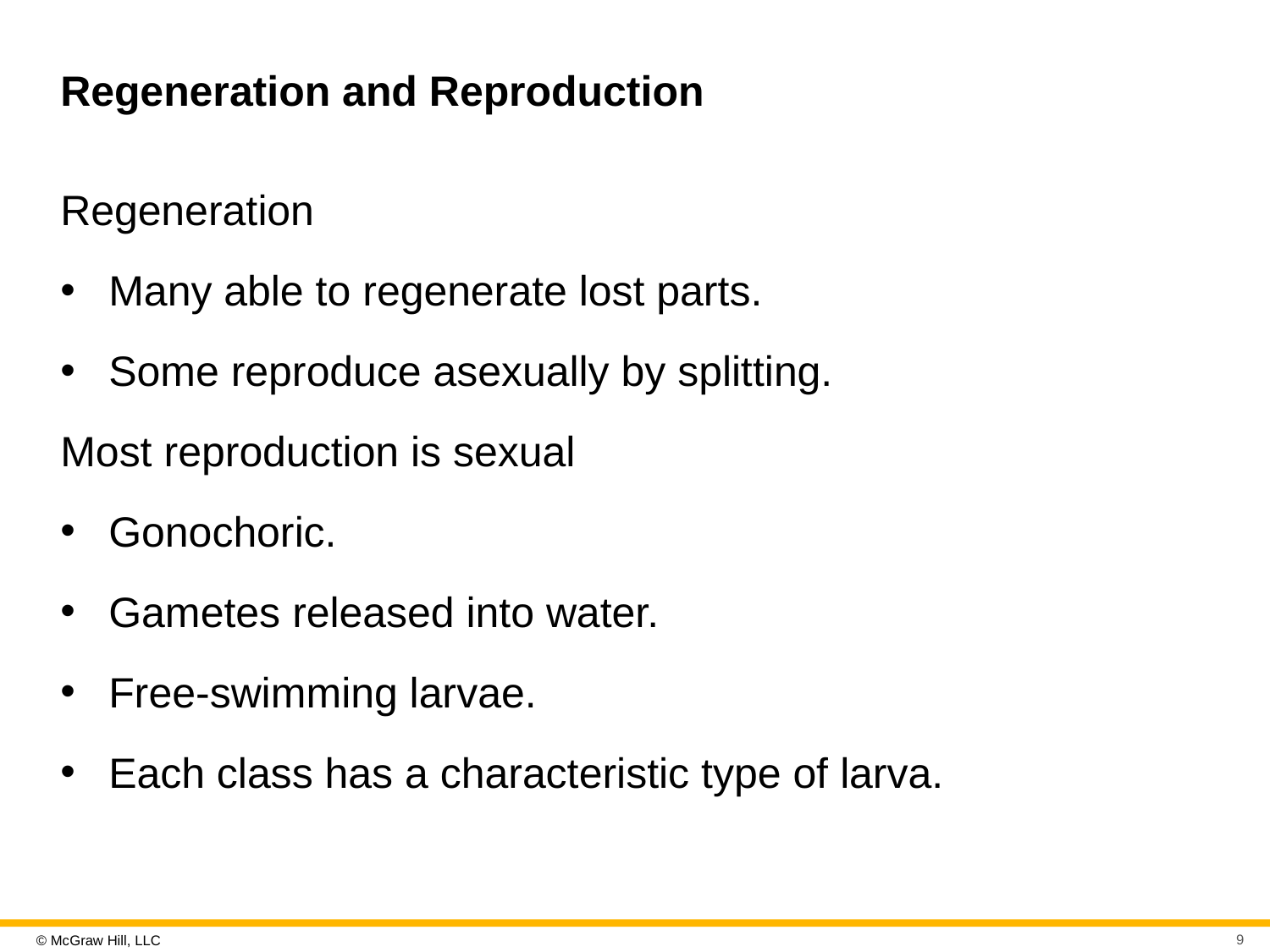

# Regeneration and Reproduction
Regeneration
Many able to regenerate lost parts.
Some reproduce asexually by splitting.
Most reproduction is sexual
Gonochoric.
Gametes released into water.
Free-swimming larvae.
Each class has a characteristic type of larva.
9